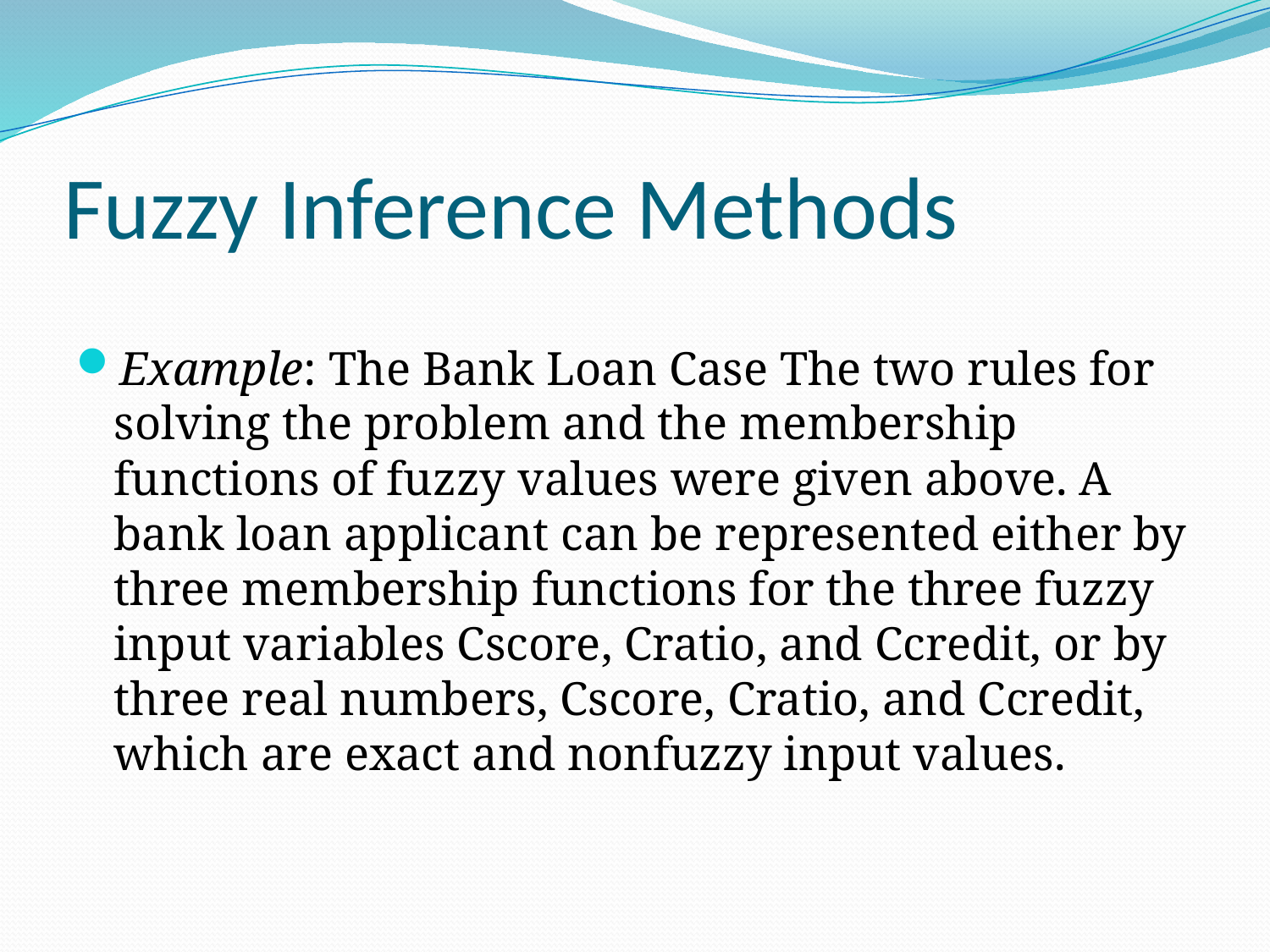

# Fuzzy Inference Methods

Example: The Bank Loan Case The two rules for solving the problem and the membership functions of fuzzy values were given above. A bank loan applicant can be represented either by three membership functions for the three fuzzy input variables Cscore, Cratio, and Ccredit, or by three real numbers, Cscore, Cratio, and Ccredit, which are exact and nonfuzzy input values.